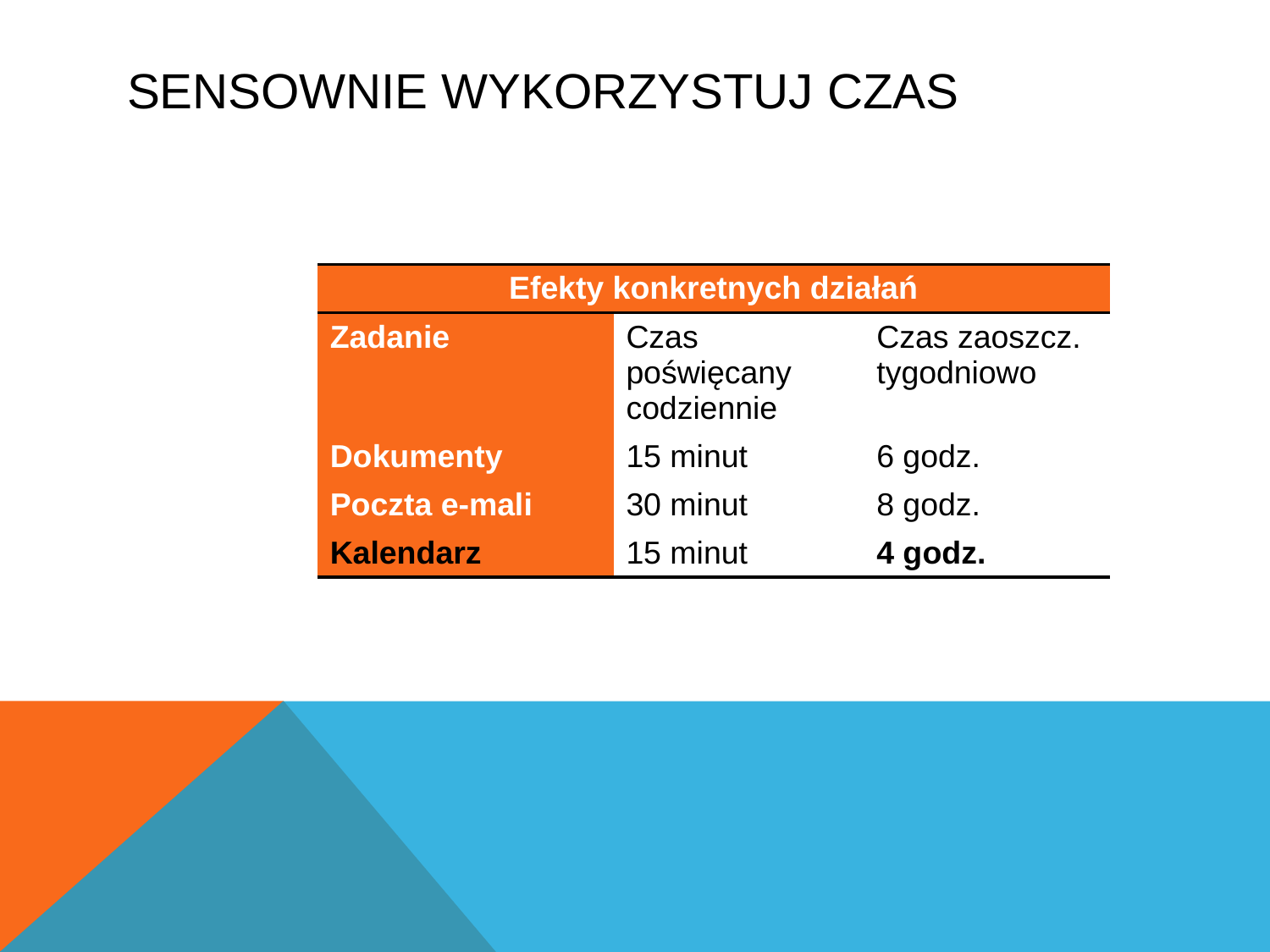

# Sensownie wykorzystuj czas
| Efekty konkretnych działań |  |  |
| --- | --- | --- |
| Zadanie | Czas poświęcany codziennie | Czas zaoszcz. tygodniowo |
| Dokumenty | 15 minut | 6 godz. |
| Poczta e-mali | 30 minut | 8 godz. |
| Kalendarz | 15 minut | 4 godz. |